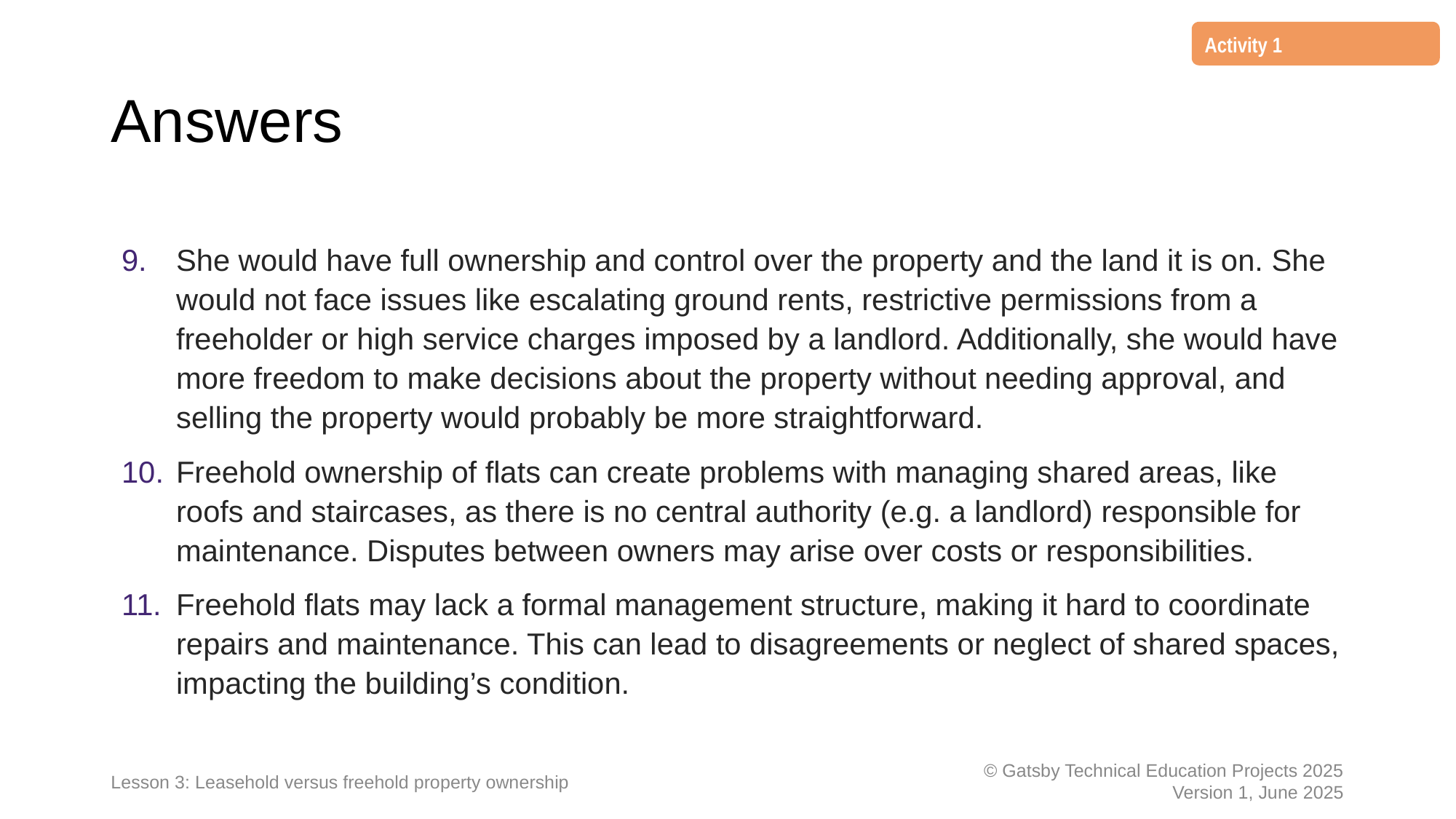

Activity 1
# Answers
She would have full ownership and control over the property and the land it is on. She would not face issues like escalating ground rents, restrictive permissions from a freeholder or high service charges imposed by a landlord. Additionally, she would have more freedom to make decisions about the property without needing approval, and selling the property would probably be more straightforward.
Freehold ownership of flats can create problems with managing shared areas, like roofs and staircases, as there is no central authority (e.g. a landlord) responsible for maintenance. Disputes between owners may arise over costs or responsibilities.
Freehold flats may lack a formal management structure, making it hard to coordinate repairs and maintenance. This can lead to disagreements or neglect of shared spaces, impacting the building’s condition.

Lesson 3: Leasehold versus freehold property ownership